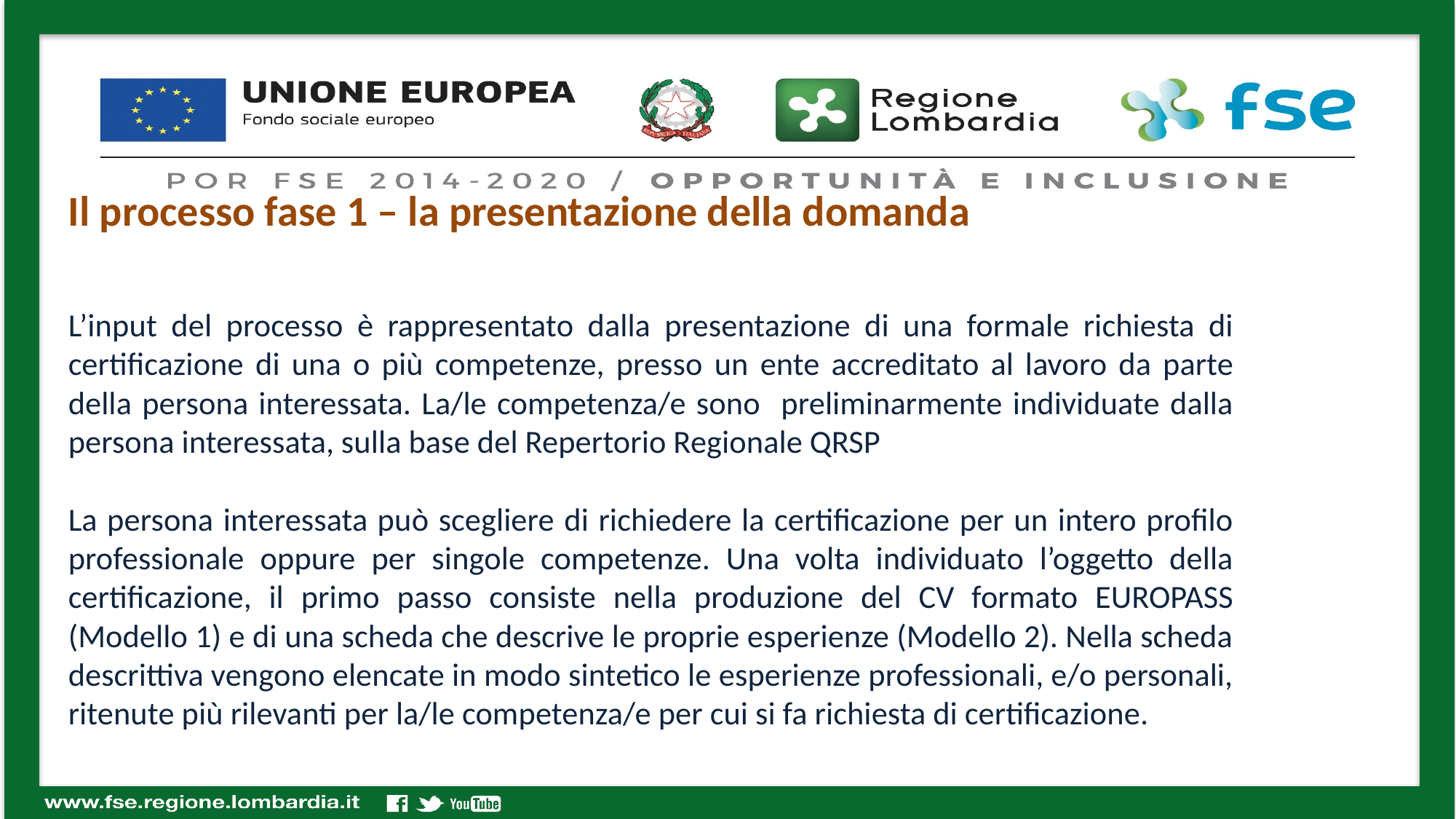

Il processo fase 1 – la presentazione della domanda
L’input del processo è rappresentato dalla presentazione di una formale richiesta di certificazione di una o più competenze, presso un ente accreditato al lavoro da parte della persona interessata. La/le competenza/e sono  preliminarmente individuate dalla persona interessata, sulla base del Repertorio Regionale QRSP

La persona interessata può scegliere di richiedere la certificazione per un intero profilo professionale oppure per singole competenze. Una volta individuato l’oggetto della certificazione, il primo passo consiste nella produzione del CV formato EUROPASS (Modello 1) e di una scheda che descrive le proprie esperienze (Modello 2). Nella scheda descrittiva vengono elencate in modo sintetico le esperienze professionali, e/o personali, ritenute più rilevanti per la/le competenza/e per cui si fa richiesta di certificazione.